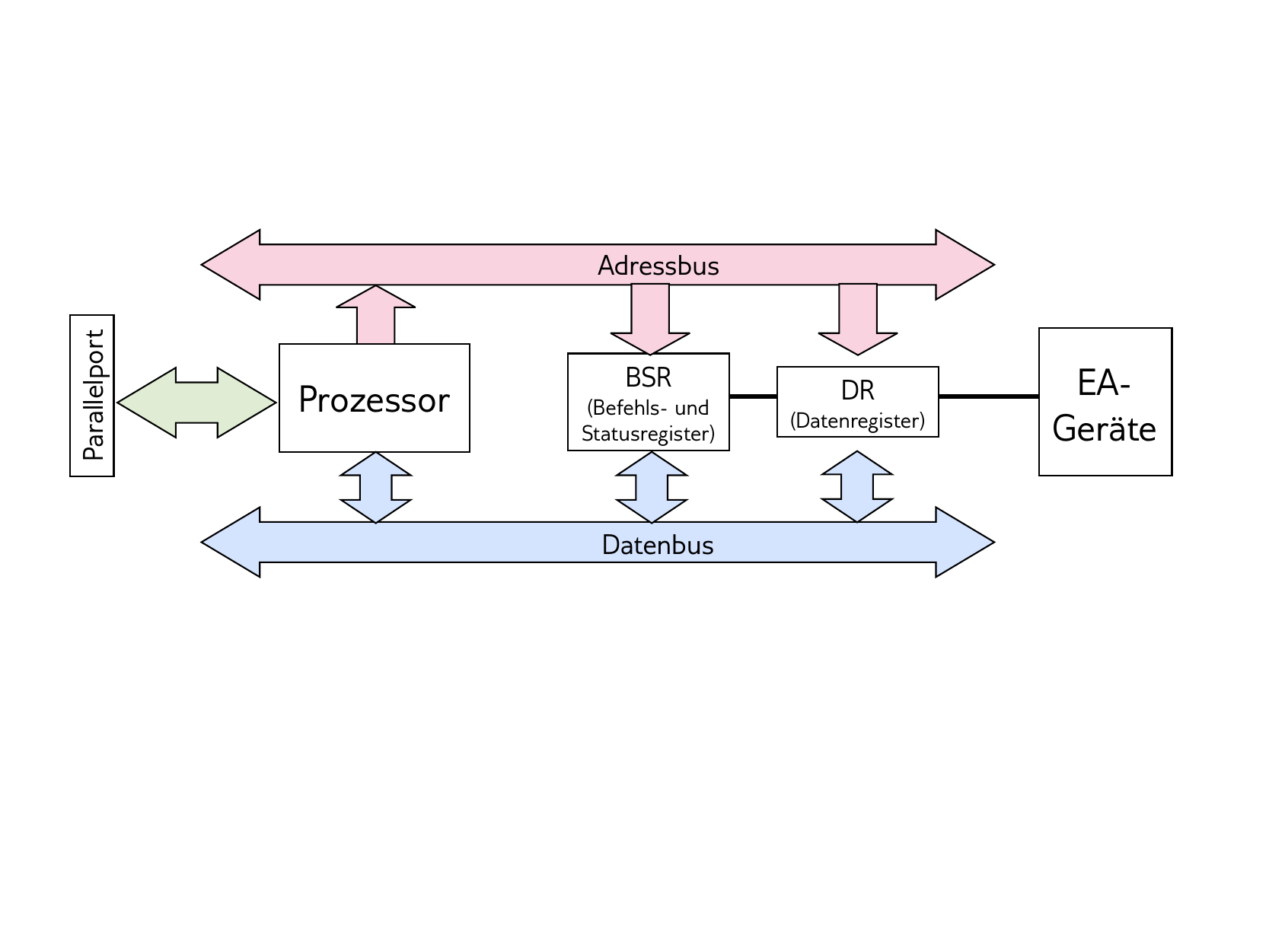

Adressbus

EA-
Geräte

BSR
(Befehls- und Statusregister)
DR
(Datenregister)
Prozessor

Parallelport

Datenbus